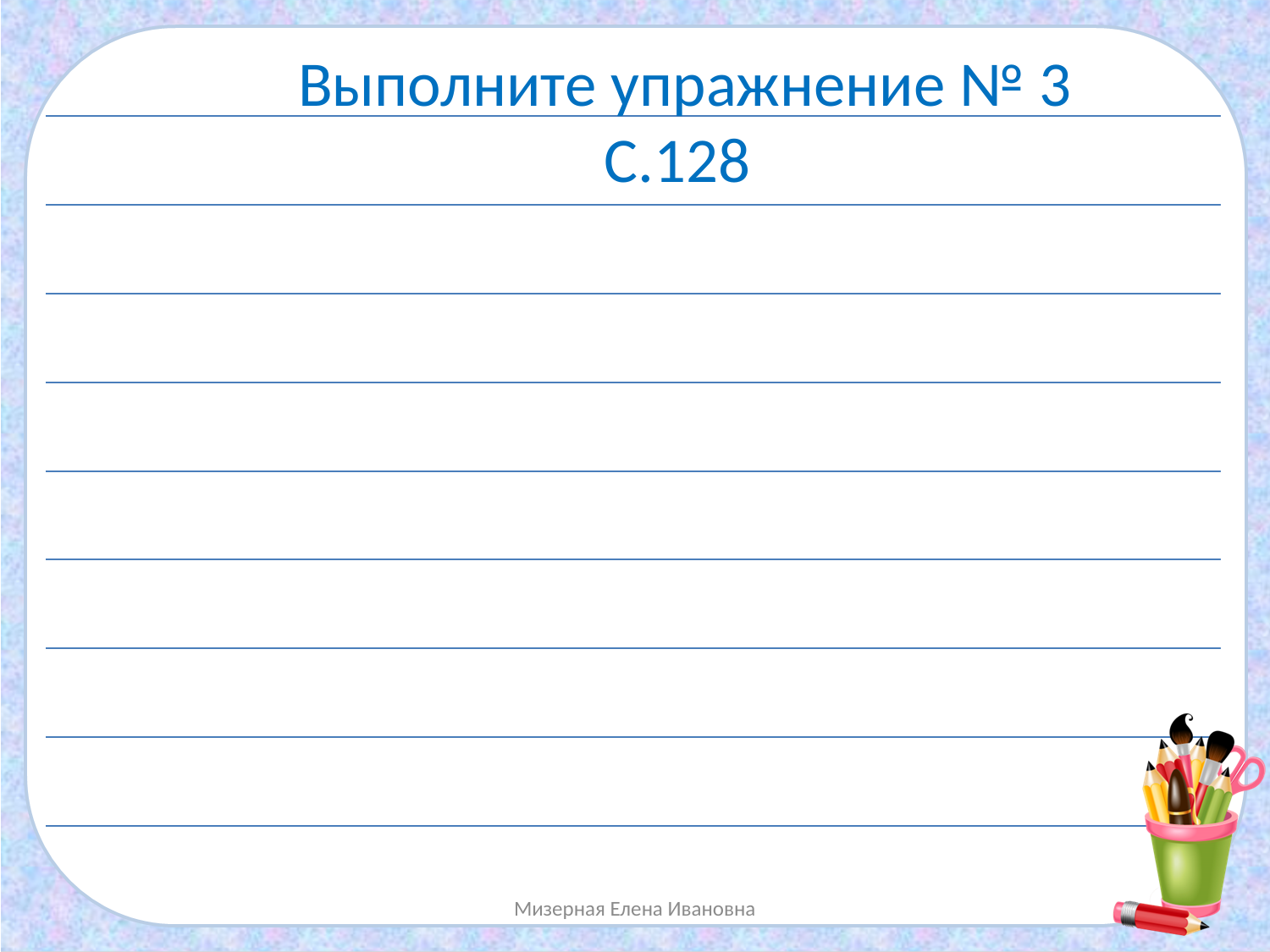

Выполните упражнение № 3
С.128
Мизерная Елена Ивановна